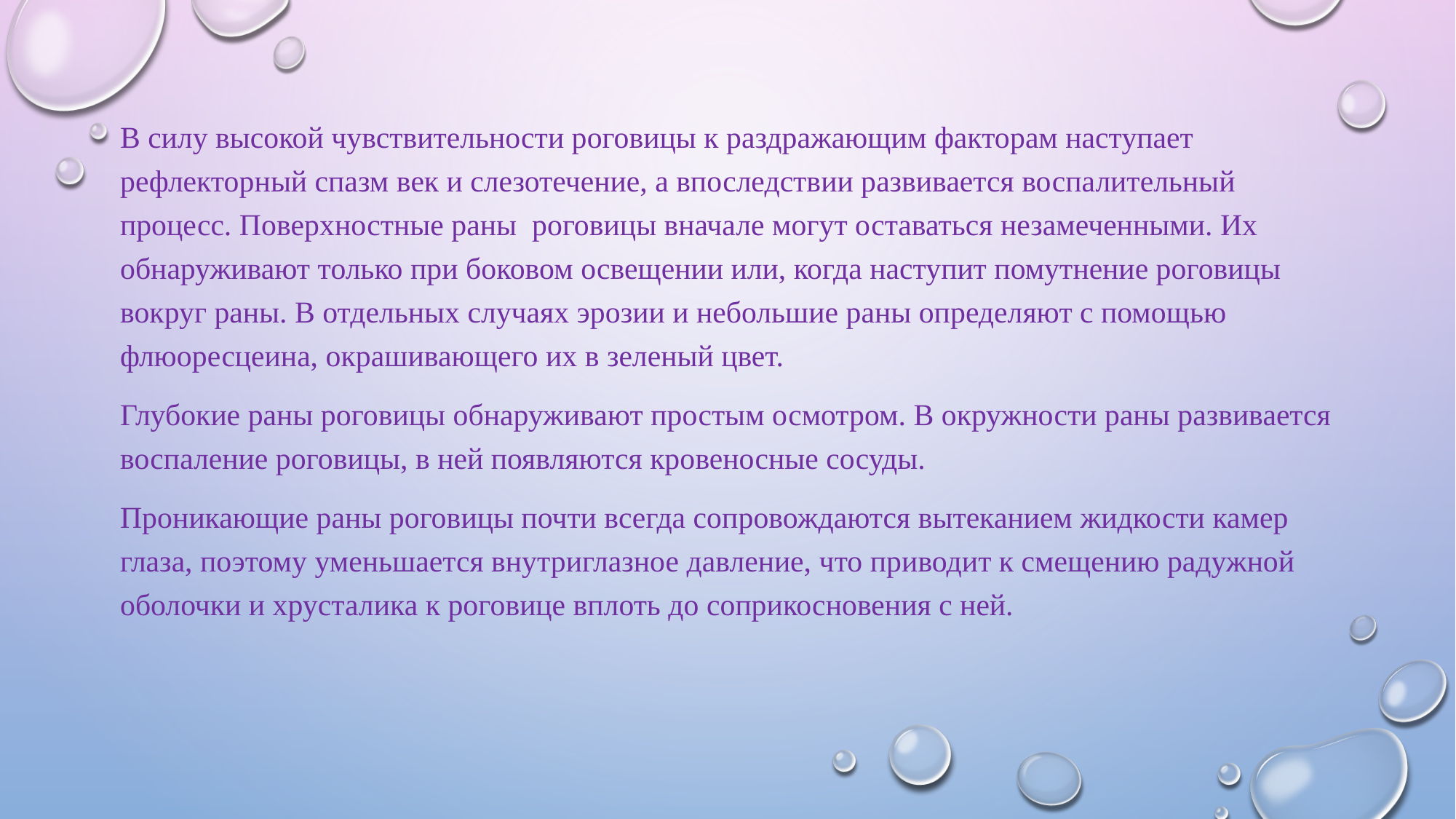

В силу высокой чувствительности роговицы к раздражающим факторам наступает рефлекторный спазм век и слезотечение, а впоследствии развивается воспалительный процесс. Поверхностные раны  роговицы вначале могут оставаться незамеченными. Их обнаруживают только при боковом освещении или, когда наступит помутнение роговицы вокруг раны. В отдельных случаях эрозии и небольшие раны определяют с помощью флюоресцеина, окрашивающего их в зеленый цвет.
Глубокие раны роговицы обнаруживают простым осмотром. В окружности раны развивается воспаление роговицы, в ней появляются кровеносные сосуды.
Проникающие раны роговицы почти всегда сопровождаются вытеканием жидкости камер глаза, поэтому уменьшается внутриглазное давление, что приводит к смещению радужной оболочки и хрусталика к роговице вплоть до соприкосновения с ней.